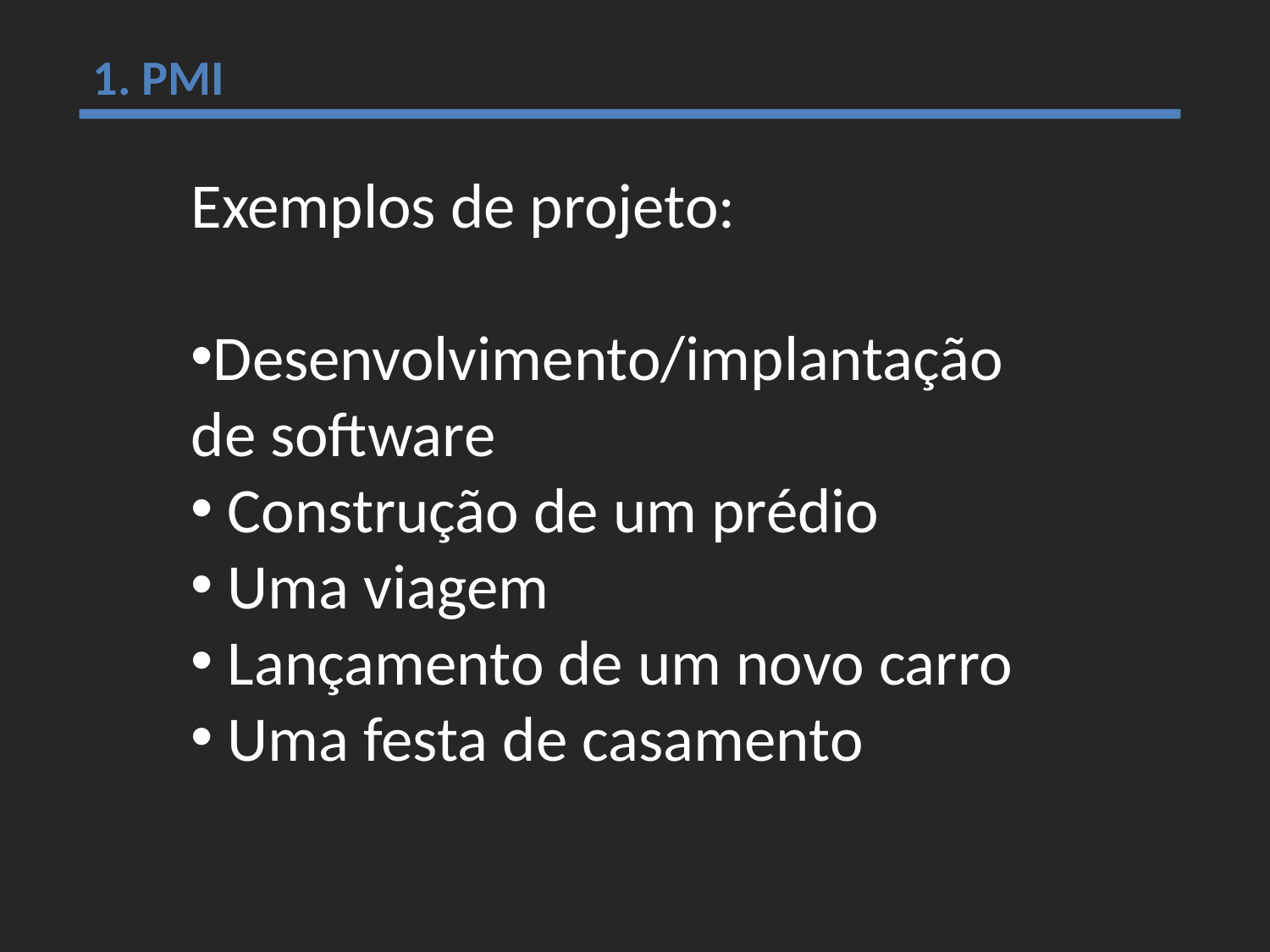

1. PMI

Exemplos de projeto:

Desenvolvimento/implantação de software
 Construção de um prédio
 Uma viagem
 Lançamento de um novo carro
 Uma festa de casamento